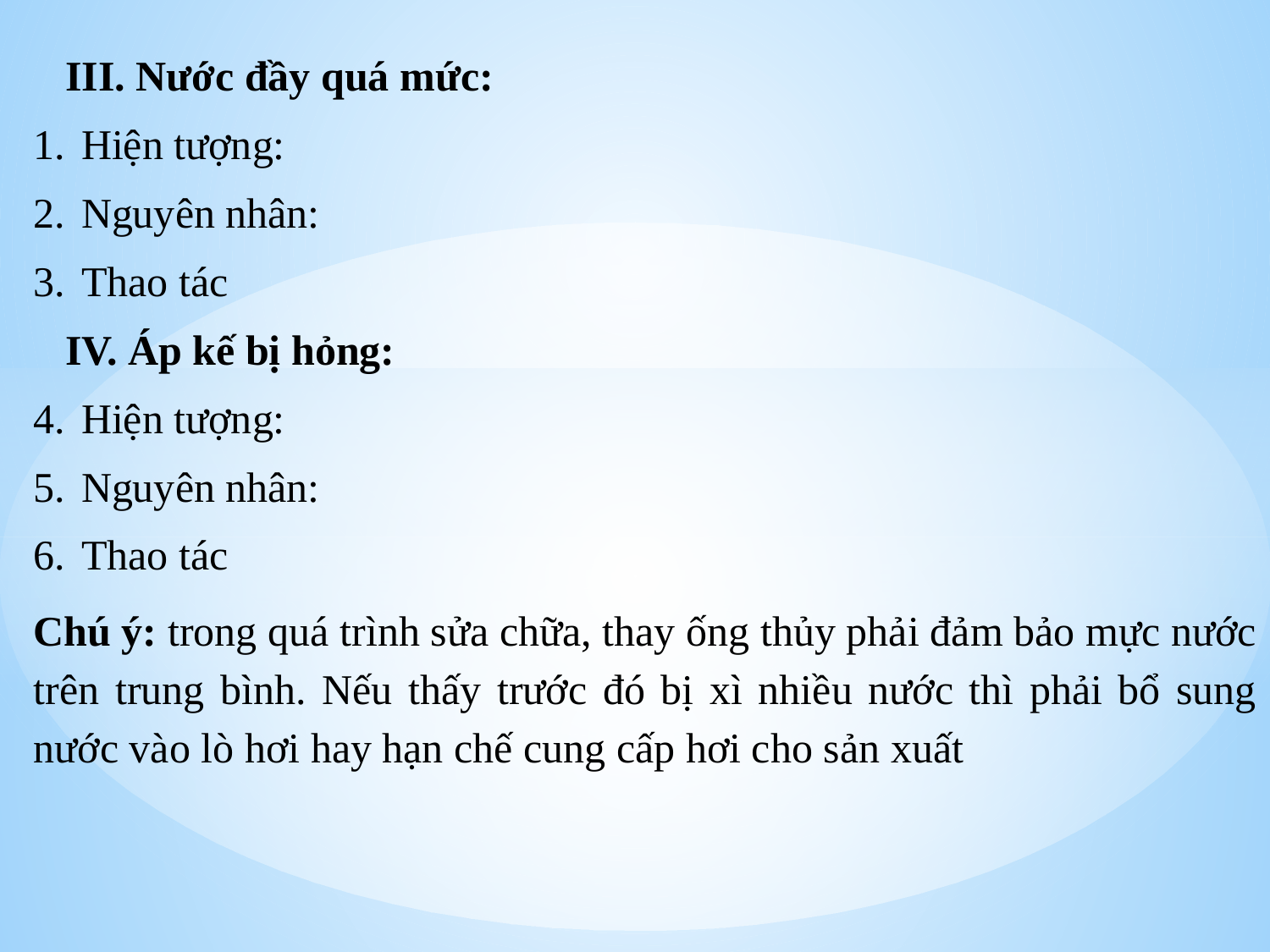

III. Nước đầy quá mức:
Hiện tượng:
Nguyên nhân:
Thao tác
IV. Áp kế bị hỏng:
Hiện tượng:
Nguyên nhân:
Thao tác
Chú ý: trong quá trình sửa chữa, thay ống thủy phải đảm bảo mực nước trên trung bình. Nếu thấy trước đó bị xì nhiều nước thì phải bổ sung nước vào lò hơi hay hạn chế cung cấp hơi cho sản xuất